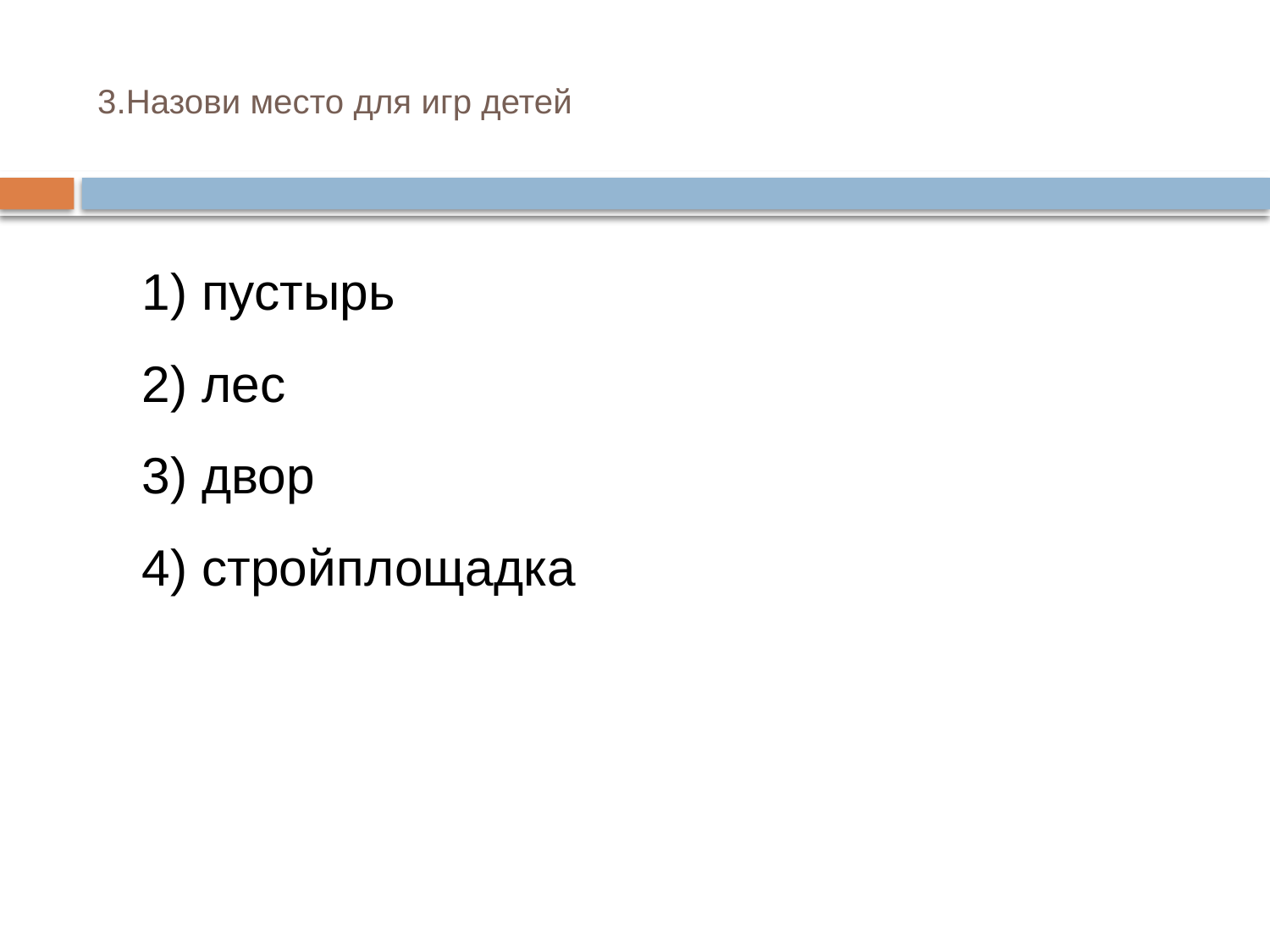

# 3.Назови место для игр детей
	1) пустырь
2) лес
3) двор
4) стройплощадка